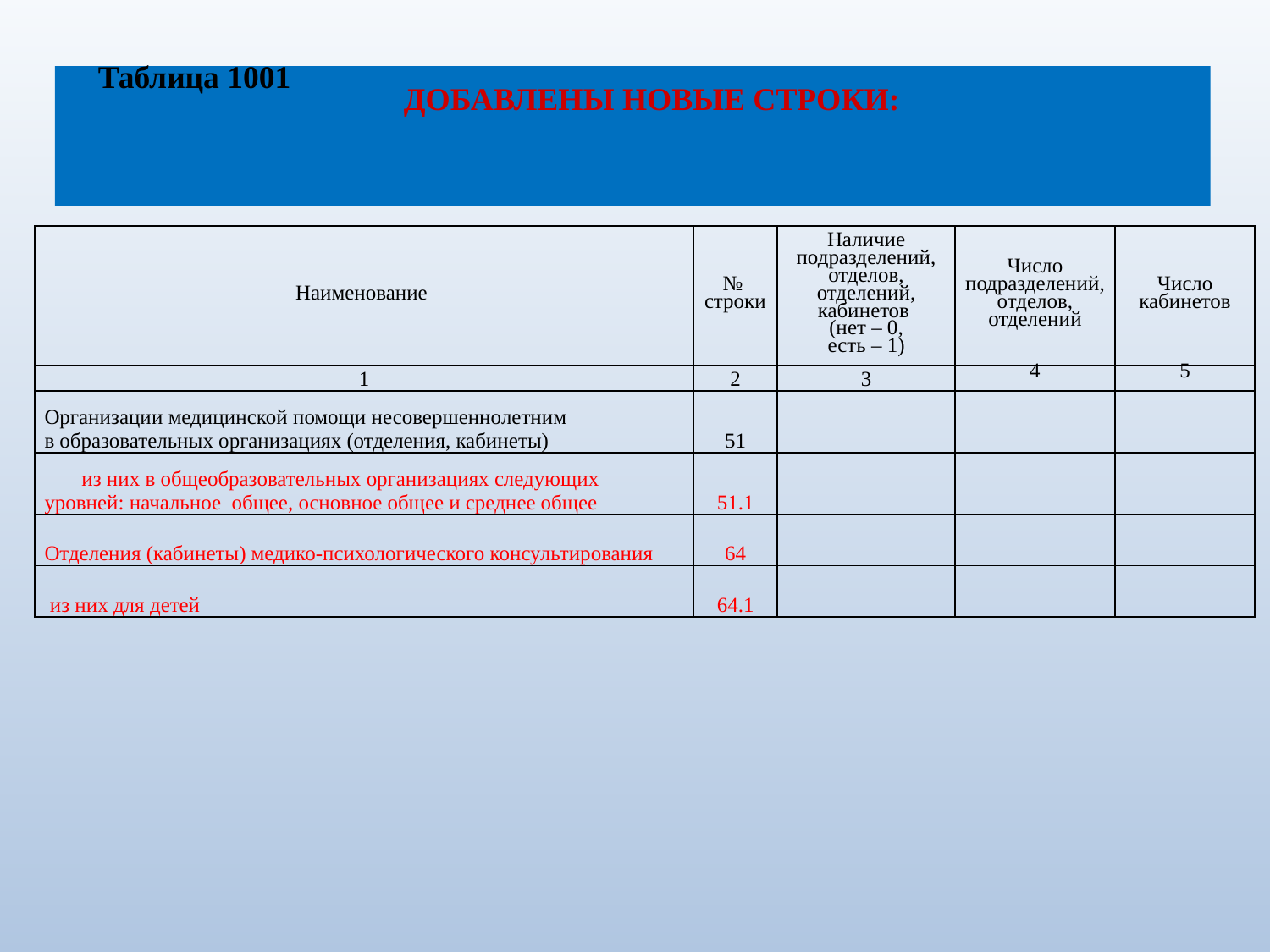

Таблица 1001
# Добавлены новые сТРОКИ:
| Наименование | № строки | Наличие подразделений, отделов, отделений, кабинетов (нет – 0, есть – 1) | Число подразделений, отделов, отделений | Число кабинетов |
| --- | --- | --- | --- | --- |
| 1 | 2 | 3 | 4 | 5 |
| Организации медицинской помощи несовершеннолетним в образовательных организациях (отделения, кабинеты) | 51 |  |  |  |
| из них в общеобразовательных организациях следующих уровней: начальное общее, основное общее и среднее общее | 51.1 |  |  |  |
| Отделения (кабинеты) медико-психологического консультирования | 64 |  |  |  |
| из них для детей | 64.1 |  |  |  |